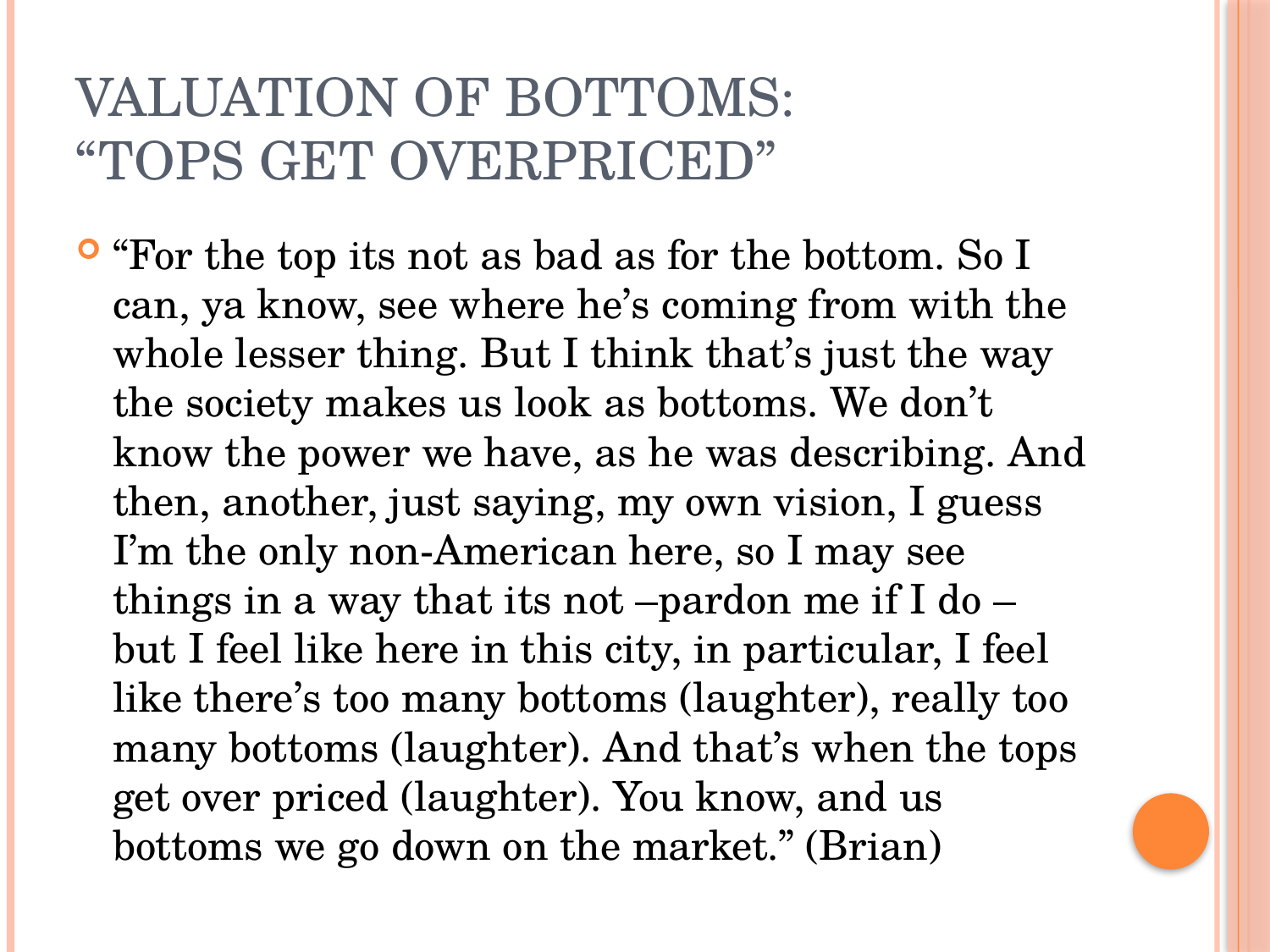

# Valuation of Bottoms: “Tops Get Overpriced”
“For the top its not as bad as for the bottom. So I can, ya know, see where he’s coming from with the whole lesser thing. But I think that’s just the way the society makes us look as bottoms. We don’t know the power we have, as he was describing. And then, another, just saying, my own vision, I guess I’m the only non-American here, so I may see things in a way that its not –pardon me if I do – but I feel like here in this city, in particular, I feel like there’s too many bottoms (laughter), really too many bottoms (laughter). And that’s when the tops get over priced (laughter). You know, and us bottoms we go down on the market.” (Brian)